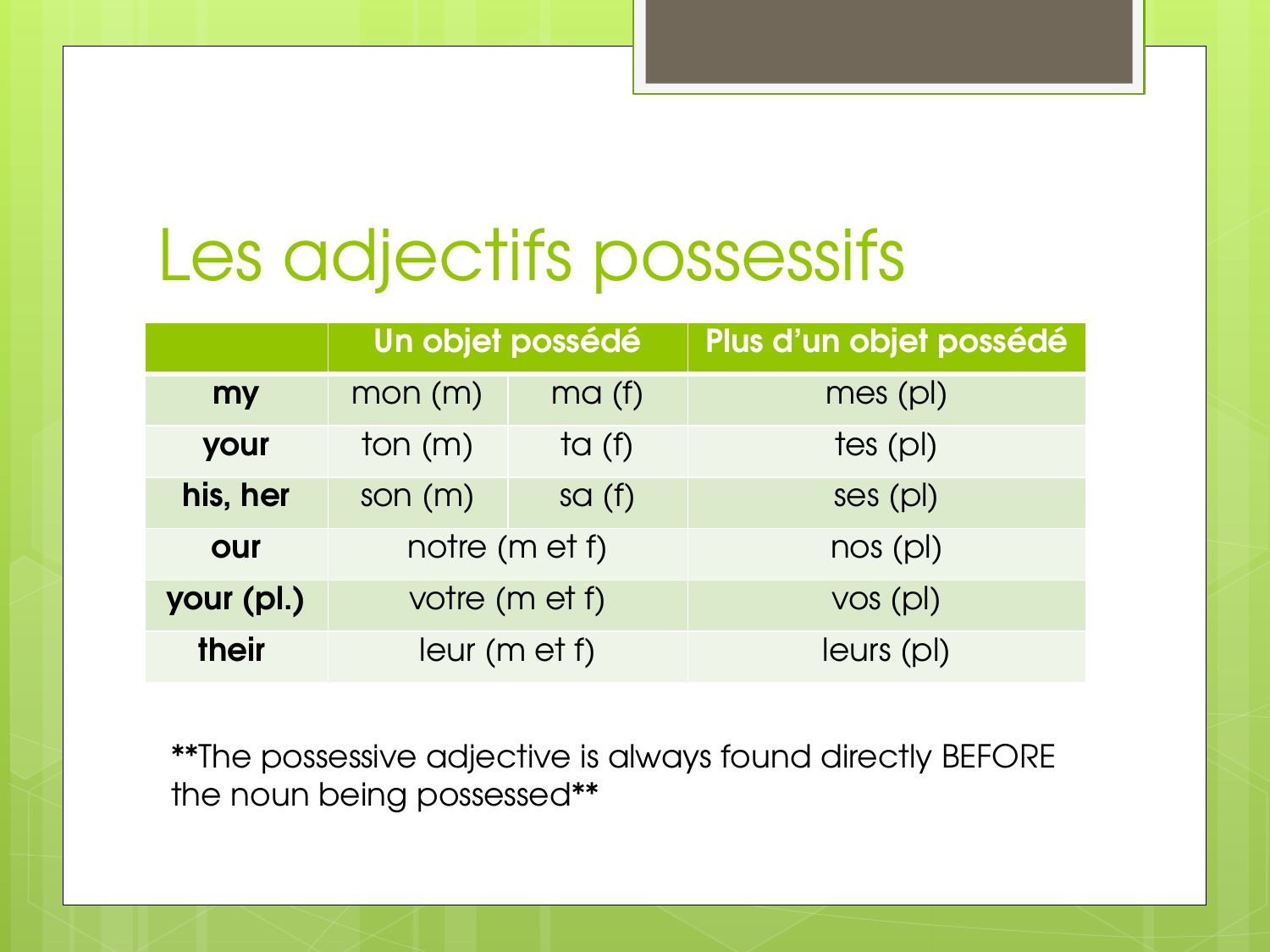

# Les adjectifs possessifs
|  | Un objet possédé |  | Plus d’un objet possédé |
| --- | --- | --- | --- |
| my | mon (m) | ma (f) | mes (pl) |
| your | ton (m) | ta (f) | tes (pl) |
| his, her | son (m) | sa (f) | ses (pl) |
| our | notre (m et f) |  | nos (pl) |
| your (pl.) | votre (m et f) |  | vos (pl) |
| their | leur (m et f) |  | leurs (pl) |
**The possessive adjective is always found directly BEFORE the noun being possessed**